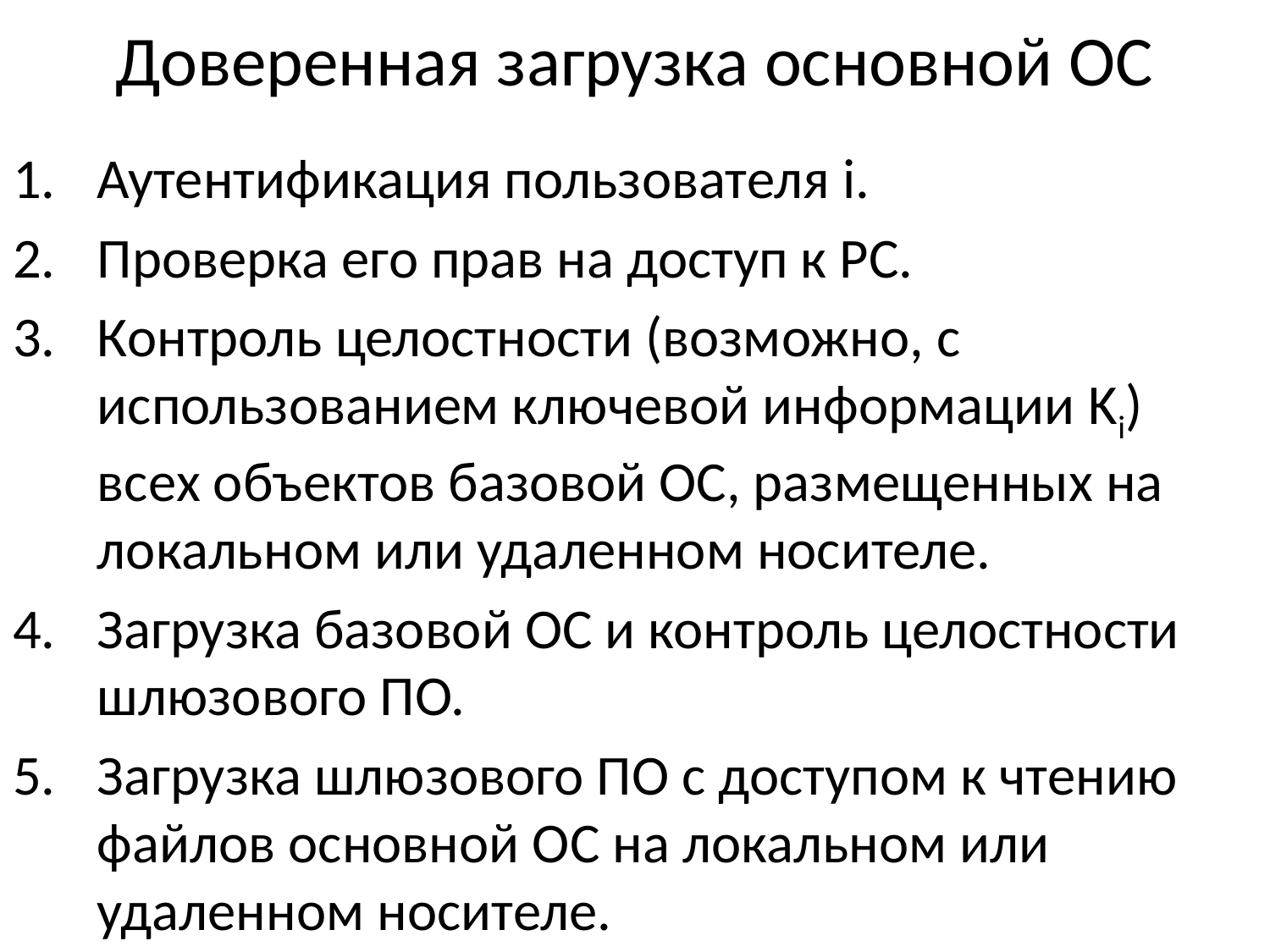

# Доверенная загрузка основной ОС
Аутентификация пользователя i.
Проверка его прав на доступ к РС.
Контроль целостности (возможно, с использованием ключевой информации Ki) всех объектов базовой ОС, размещенных на локальном или удаленном носителе.
Загрузка базовой ОС и контроль целостности шлюзового ПО.
Загрузка шлюзового ПО с доступом к чтению файлов основной ОС на локальном или удаленном носителе.